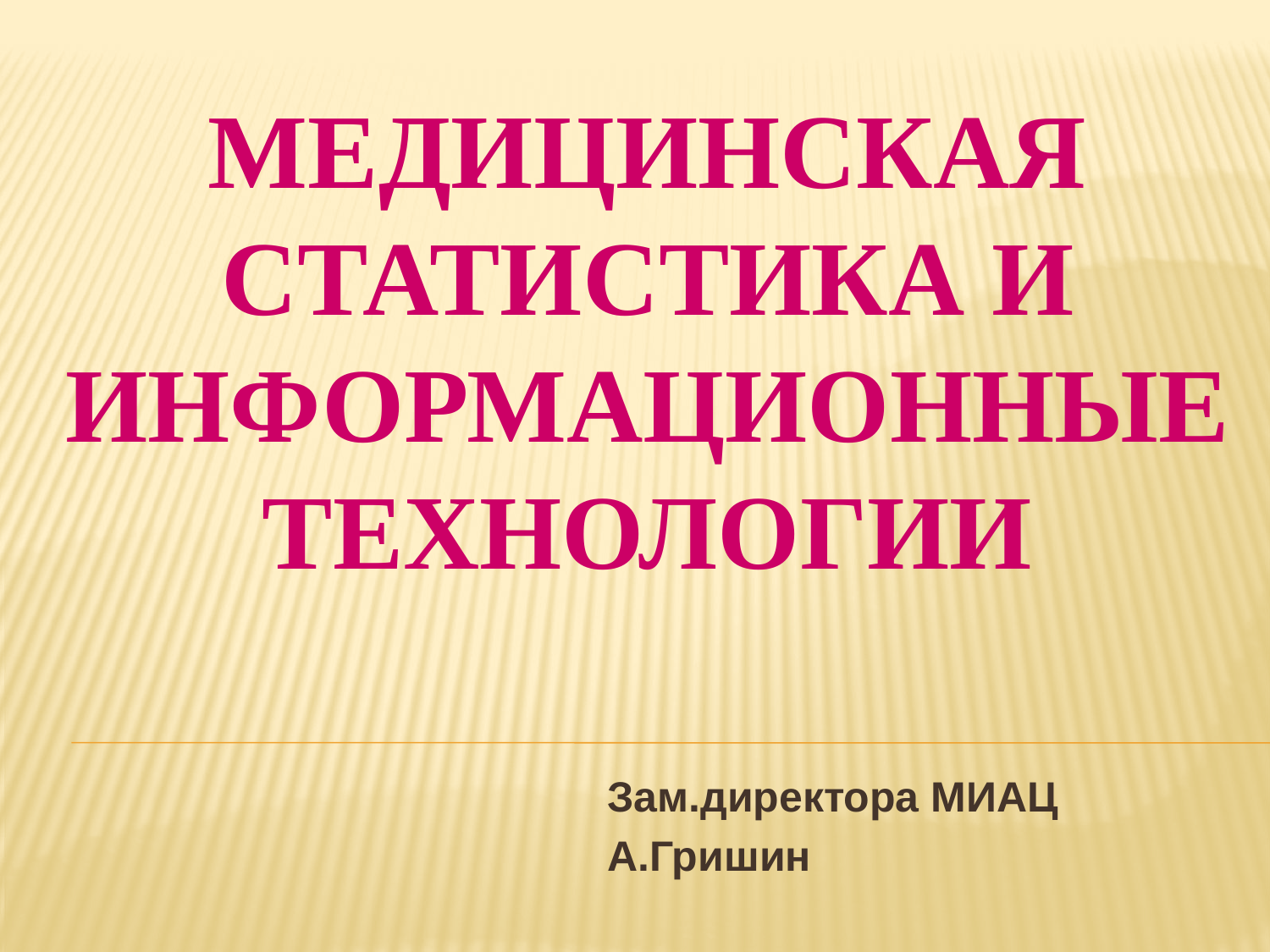

# Медицинская статистика и информационные технологии
Зам.директора МИАЦ
А.Гришин